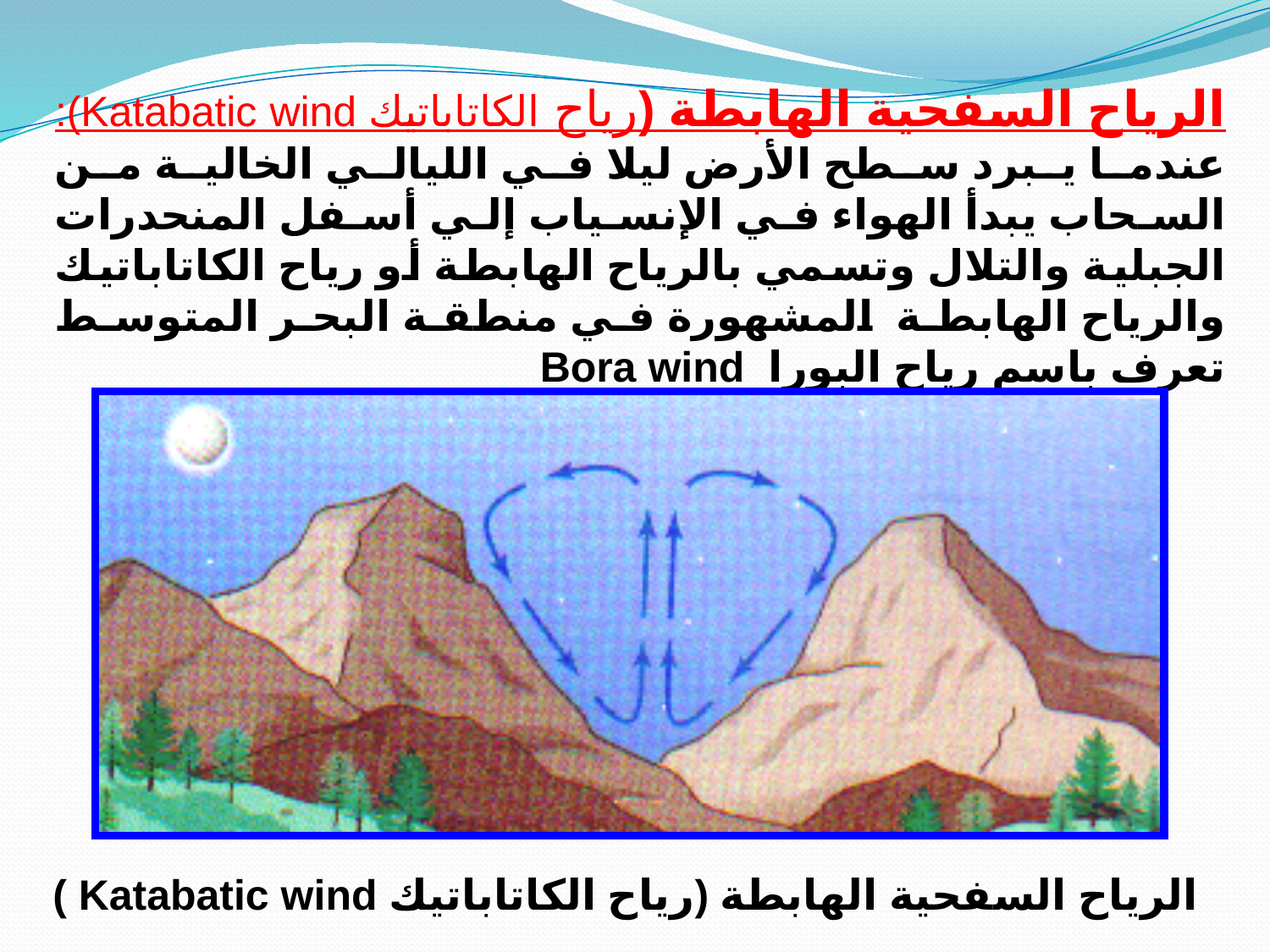

الرياح السفحية الهابطة (رياح الكاتاباتيك Katabatic wind): عندما يبرد سطح الأرض ليلا في الليالي الخالية من السحاب يبدأ الهواء في الإنسياب إلي أسفل المنحدرات الجبلية والتلال وتسمي بالرياح الهابطة أو رياح الكاتاباتيك والرياح الهابطة  المشهورة في منطقة البحر المتوسط تعرف باسم رياح البورا  Bora wind

الرياح السفحية الهابطة (رياح الكاتاباتيك Katabatic wind )